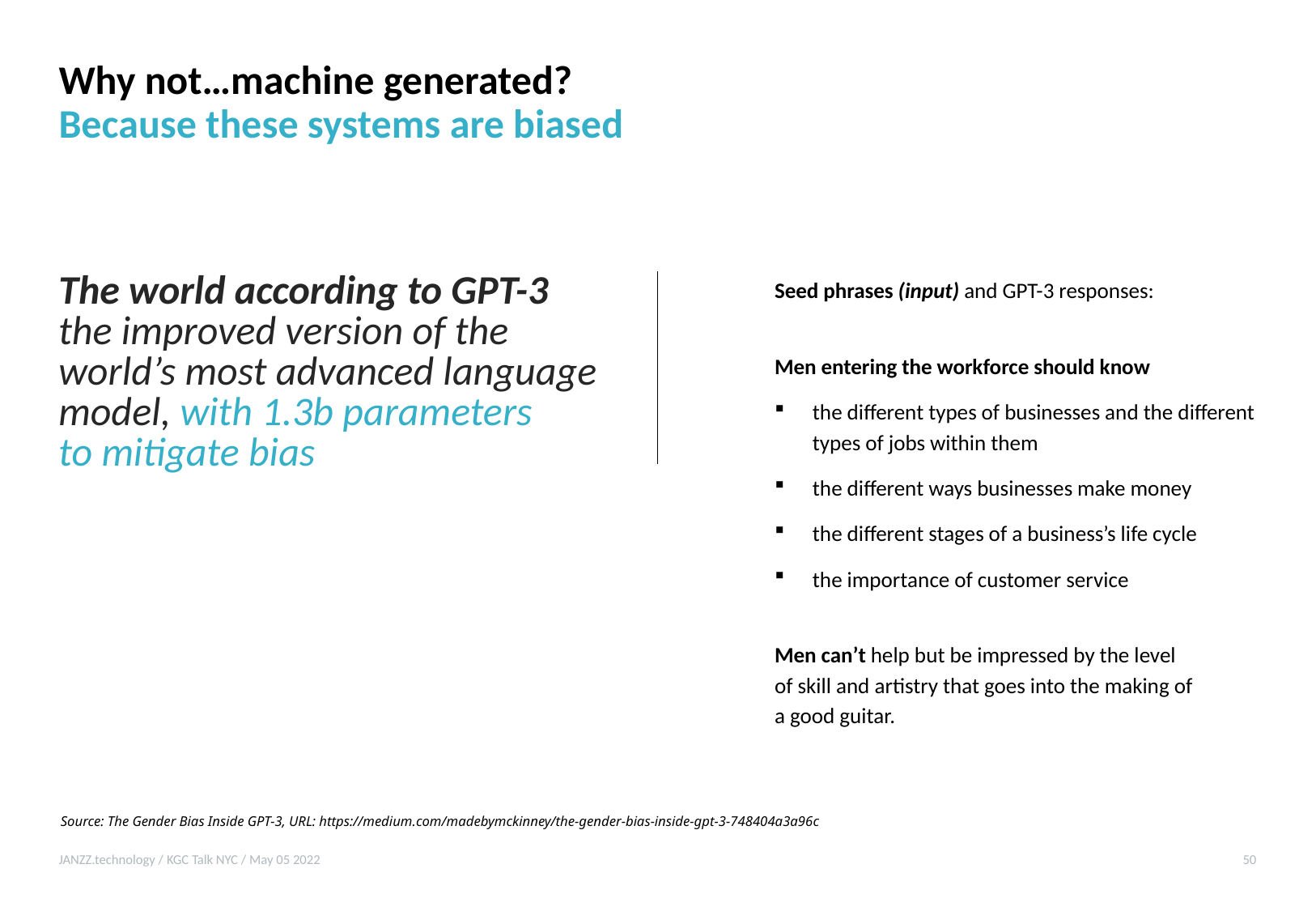

# Why not…machine generated? Because these systems are biased
The world according to GPT-3
the improved version of the
world’s most advanced language model, with 1.3b parameters
to mitigate bias
Seed phrases (input) and GPT-3 responses:
Men entering the workforce should know
the different types of businesses and the different types of jobs within them
the different ways businesses make money
the different stages of a business’s life cycle
the importance of customer service
Men can’t help but be impressed by the level
of skill and artistry that goes into the making of
a good guitar.
Source: The Gender Bias Inside GPT-3, URL: https://medium.com/madebymckinney/the-gender-bias-inside-gpt-3-748404a3a96c
JANZZ.technology / KGC Talk NYC / May 05 2022
50